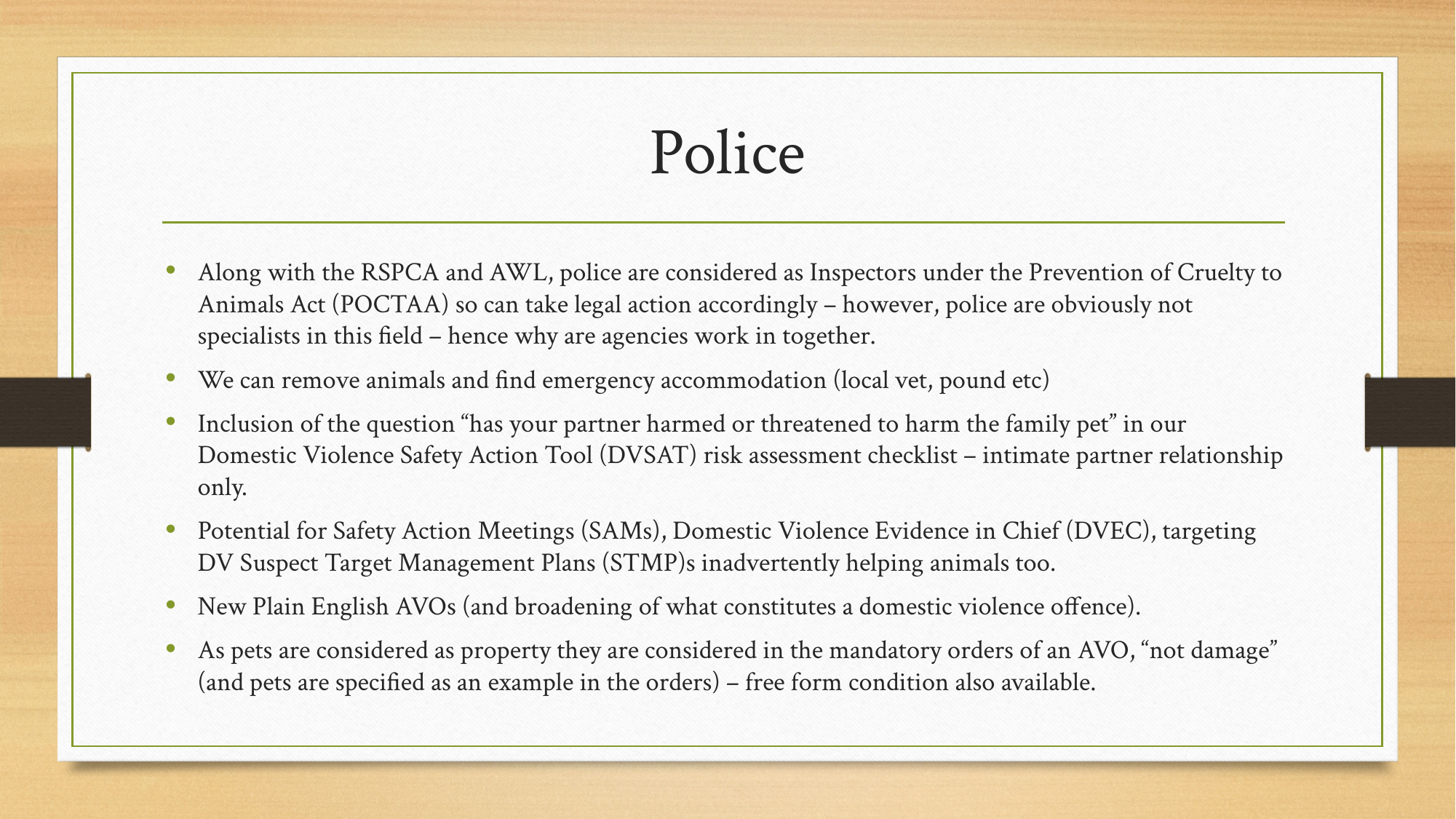

# Police
Along with the RSPCA and AWL, police are considered as Inspectors under the Prevention of Cruelty to Animals Act (POCTAA) so can take legal action accordingly – however, police are obviously not specialists in this field – hence why are agencies work in together.
We can remove animals and find emergency accommodation (local vet, pound etc)
Inclusion of the question “has your partner harmed or threatened to harm the family pet” in our Domestic Violence Safety Action Tool (DVSAT) risk assessment checklist – intimate partner relationship only.
Potential for Safety Action Meetings (SAMs), Domestic Violence Evidence in Chief (DVEC), targeting DV Suspect Target Management Plans (STMP)s inadvertently helping animals too.
New Plain English AVOs (and broadening of what constitutes a domestic violence offence).
As pets are considered as property they are considered in the mandatory orders of an AVO, “not damage” (and pets are specified as an example in the orders) – free form condition also available.